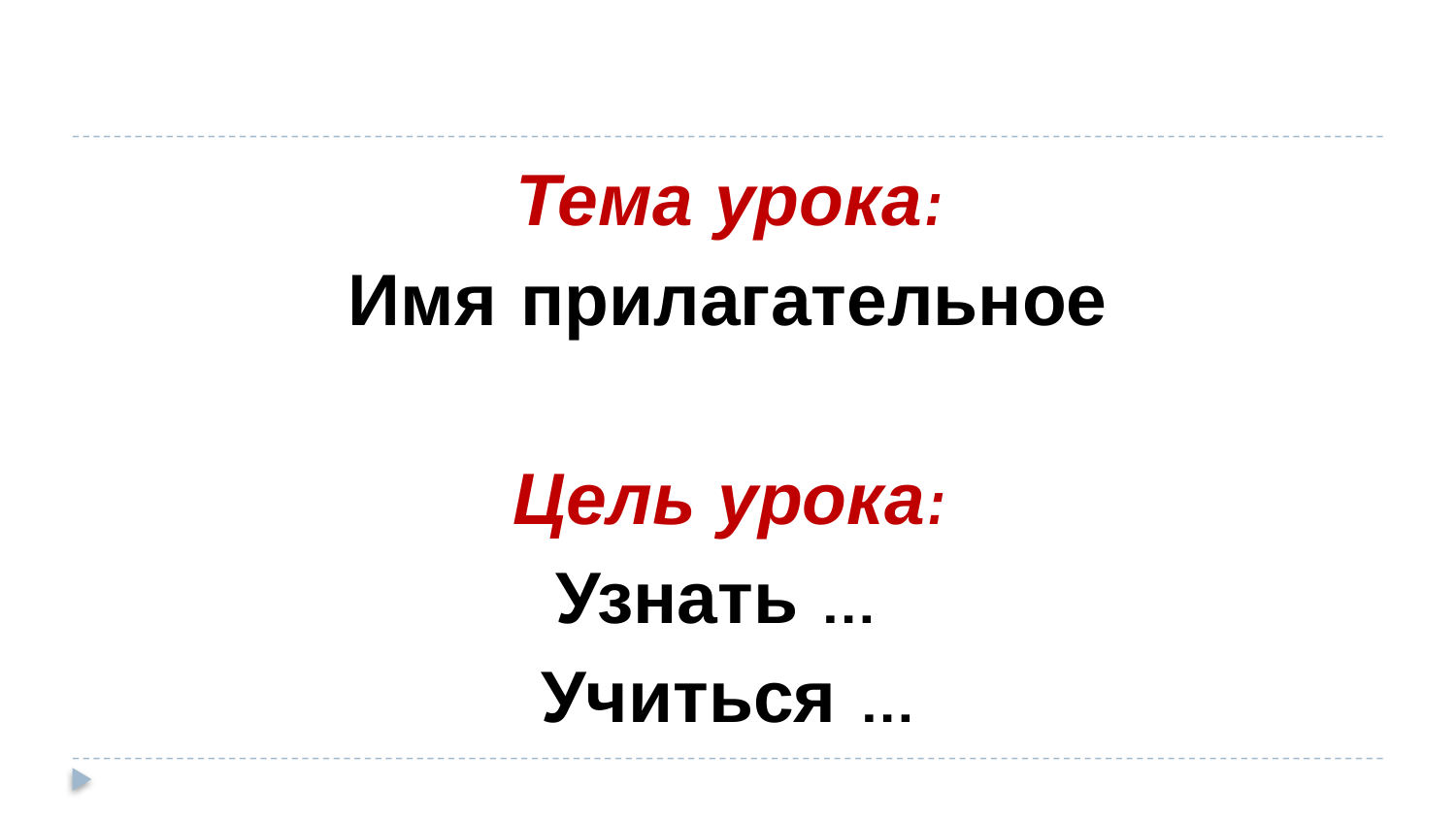

Тема урока:
Имя прилагательное

Цель урока:
Узнать …
Учиться …